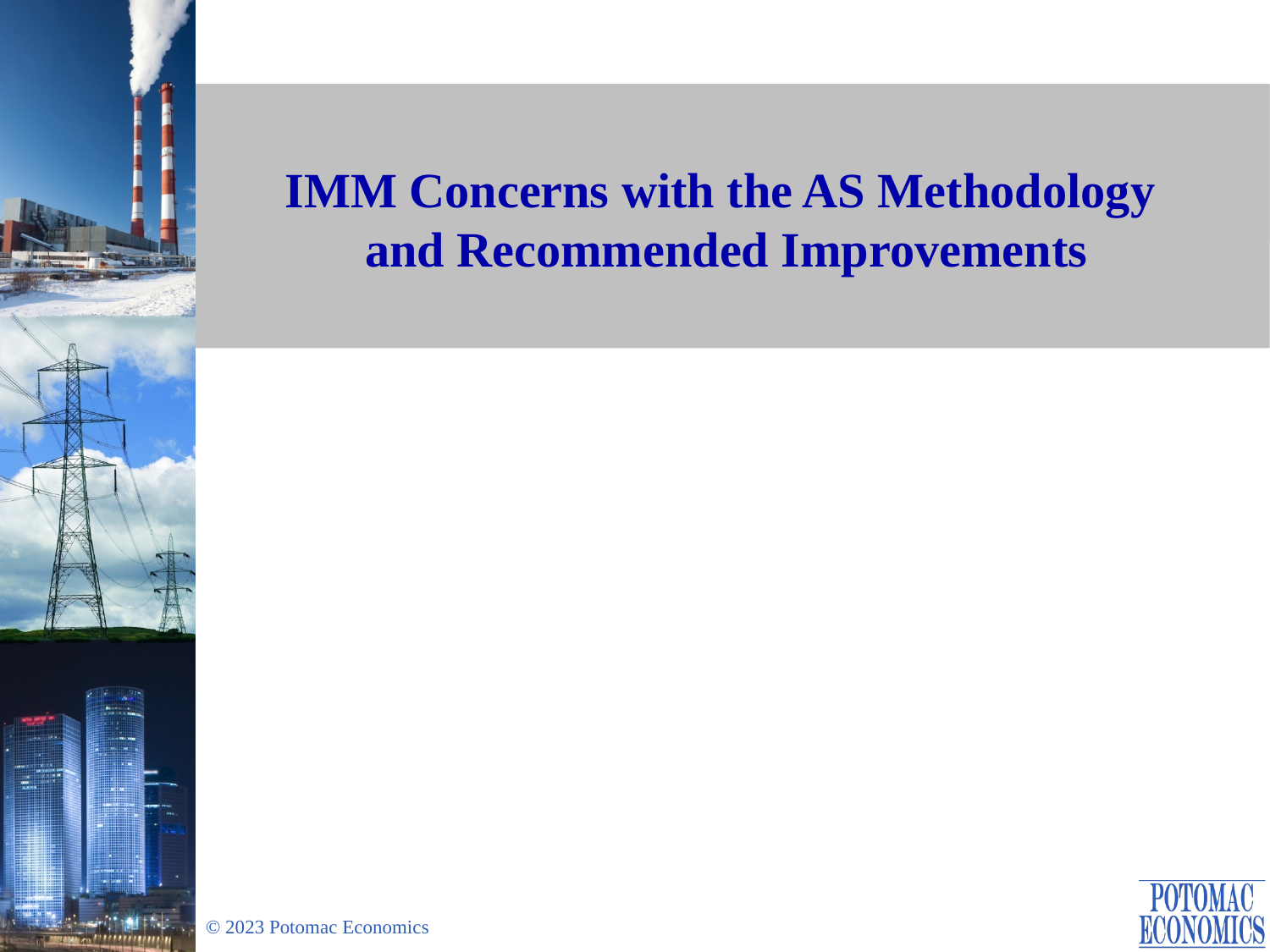

# IMM Concerns with the AS Methodology and Recommended Improvements
Presented at:

Technical Advisory Committee

David Patton, Ph.D.
ERCOT IMM

December 4, 2023